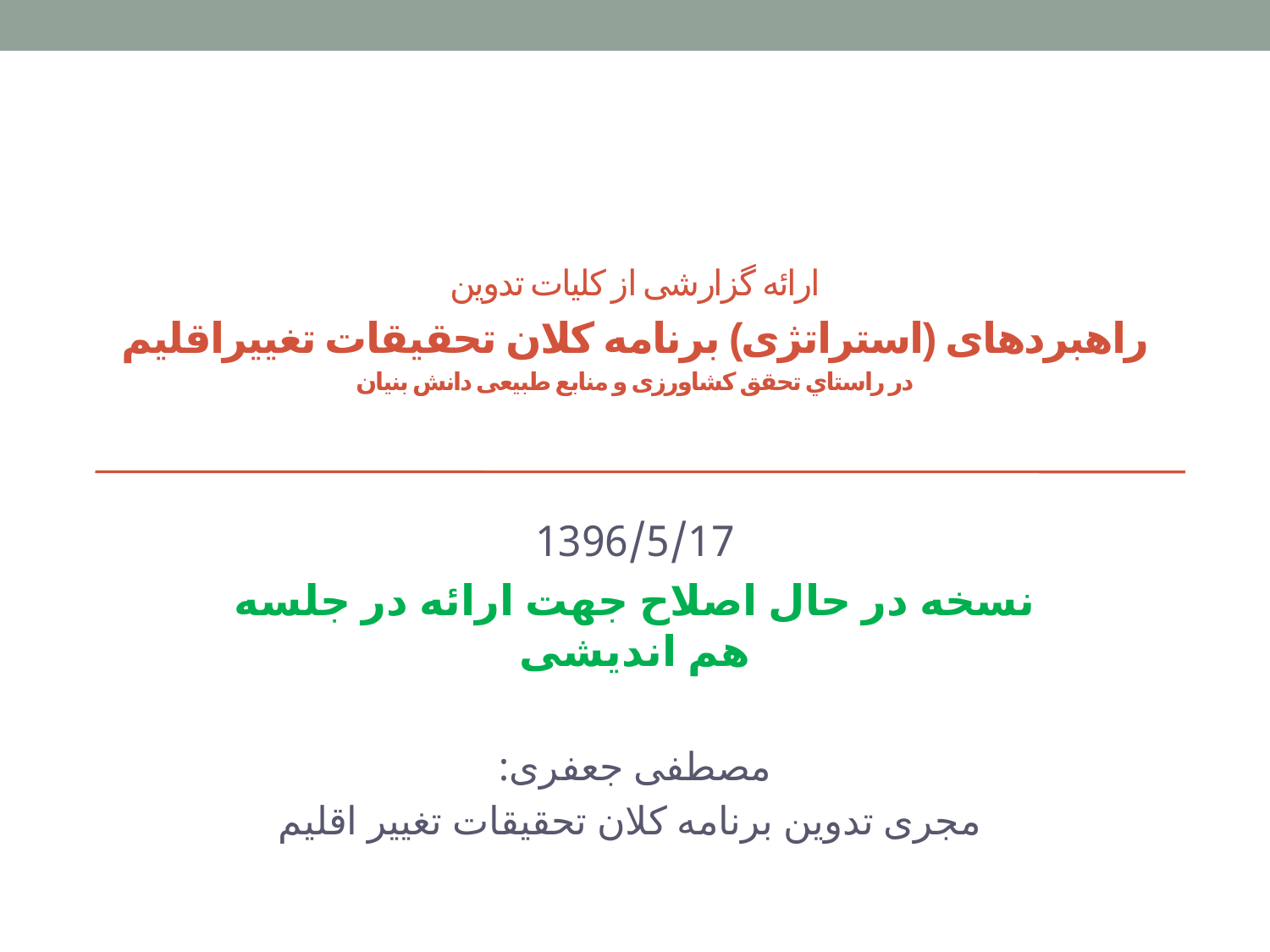

# ارائه گزارشی از کلیات تدوین راهبردهای (استراتژی) برنامه کلان تحقیقات تغییراقلیم در راستاي تحقق کشاورزی و منابع طبیعی دانش بنيان
1396/5/17
نسخه در حال اصلاح جهت ارائه در جلسه هم اندیشی

مصطفی جعفری:
 مجری تدوین برنامه کلان تحقیقات تغییر اقلیم